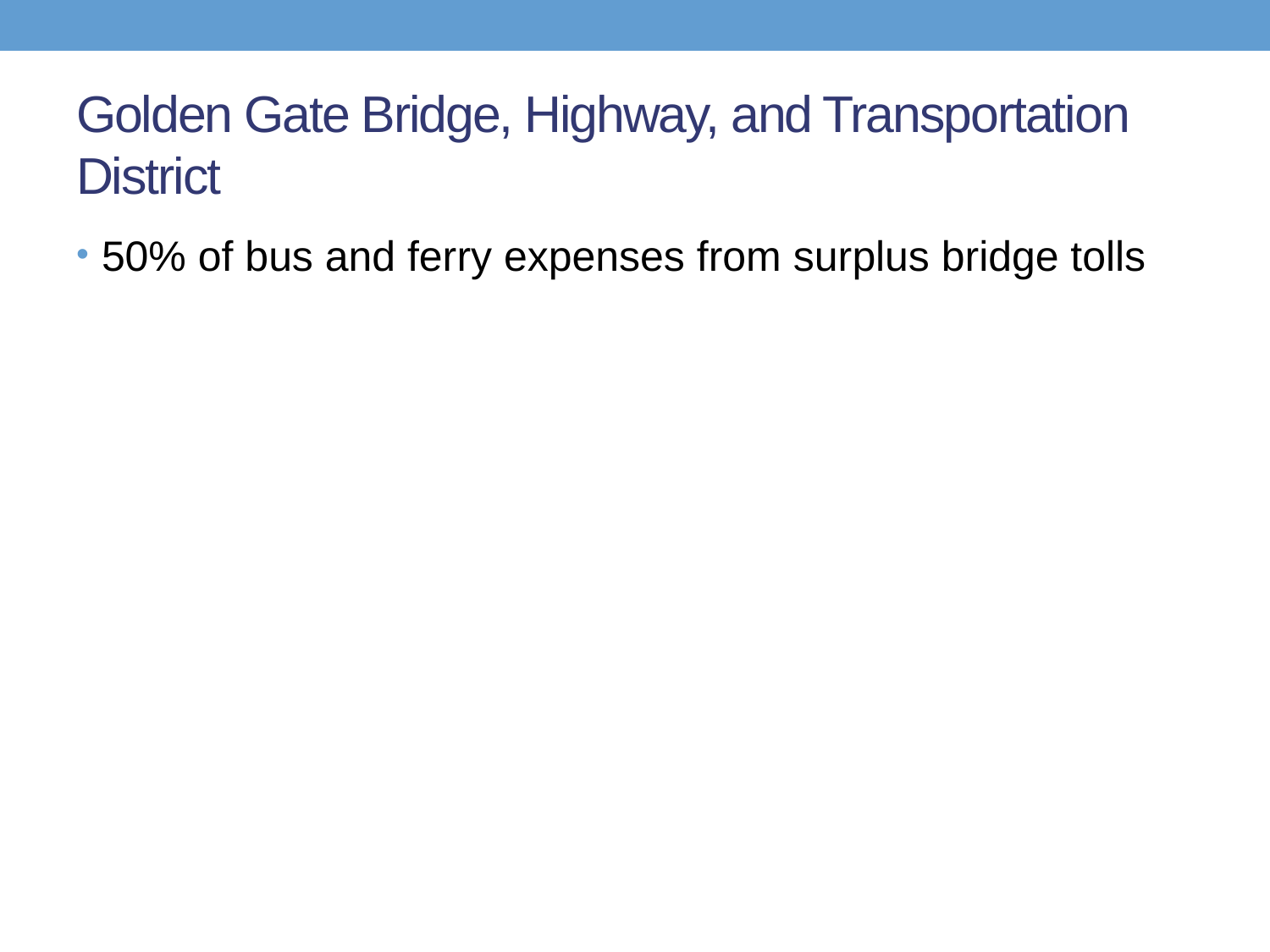

# Golden Gate Bridge, Highway, and Transportation District
50% of bus and ferry expenses from surplus bridge tolls